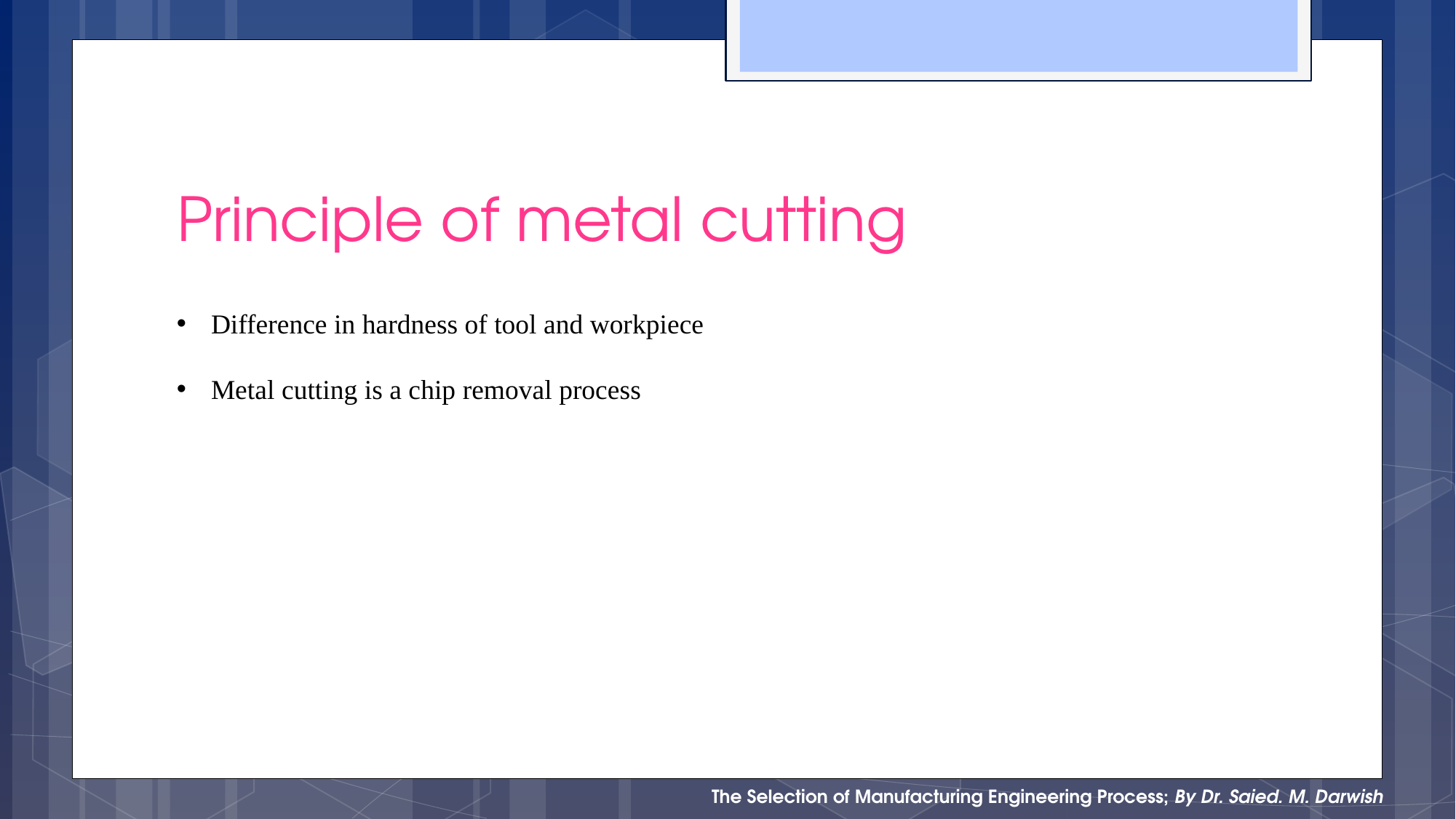

# Principle of metal cutting
Difference in hardness of tool and workpiece

Metal cutting is a chip removal process